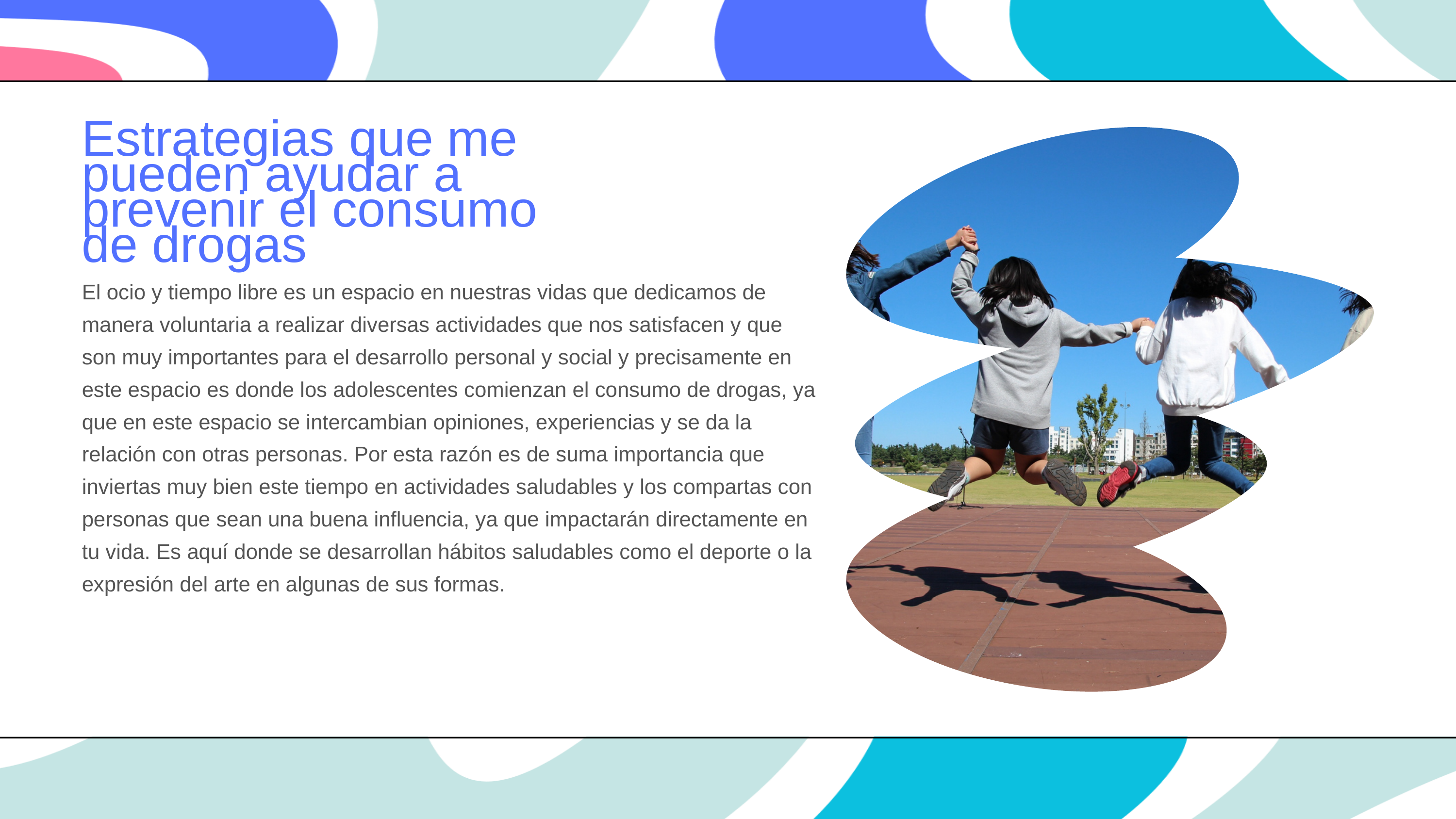

Estrategias que me pueden ayudar a prevenir el consumo de drogas

El ocio y tiempo libre es un espacio en nuestras vidas que dedicamos de manera voluntaria a realizar diversas actividades que nos satisfacen y que son muy importantes para el desarrollo personal y social y precisamente en este espacio es donde los adolescentes comienzan el consumo de drogas, ya que en este espacio se intercambian opiniones, experiencias y se da la relación con otras personas. Por esta razón es de suma importancia que inviertas muy bien este tiempo en actividades saludables y los compartas con personas que sean una buena influencia, ya que impactarán directamente en tu vida. Es aquí donde se desarrollan hábitos saludables como el deporte o la expresión del arte en algunas de sus formas.